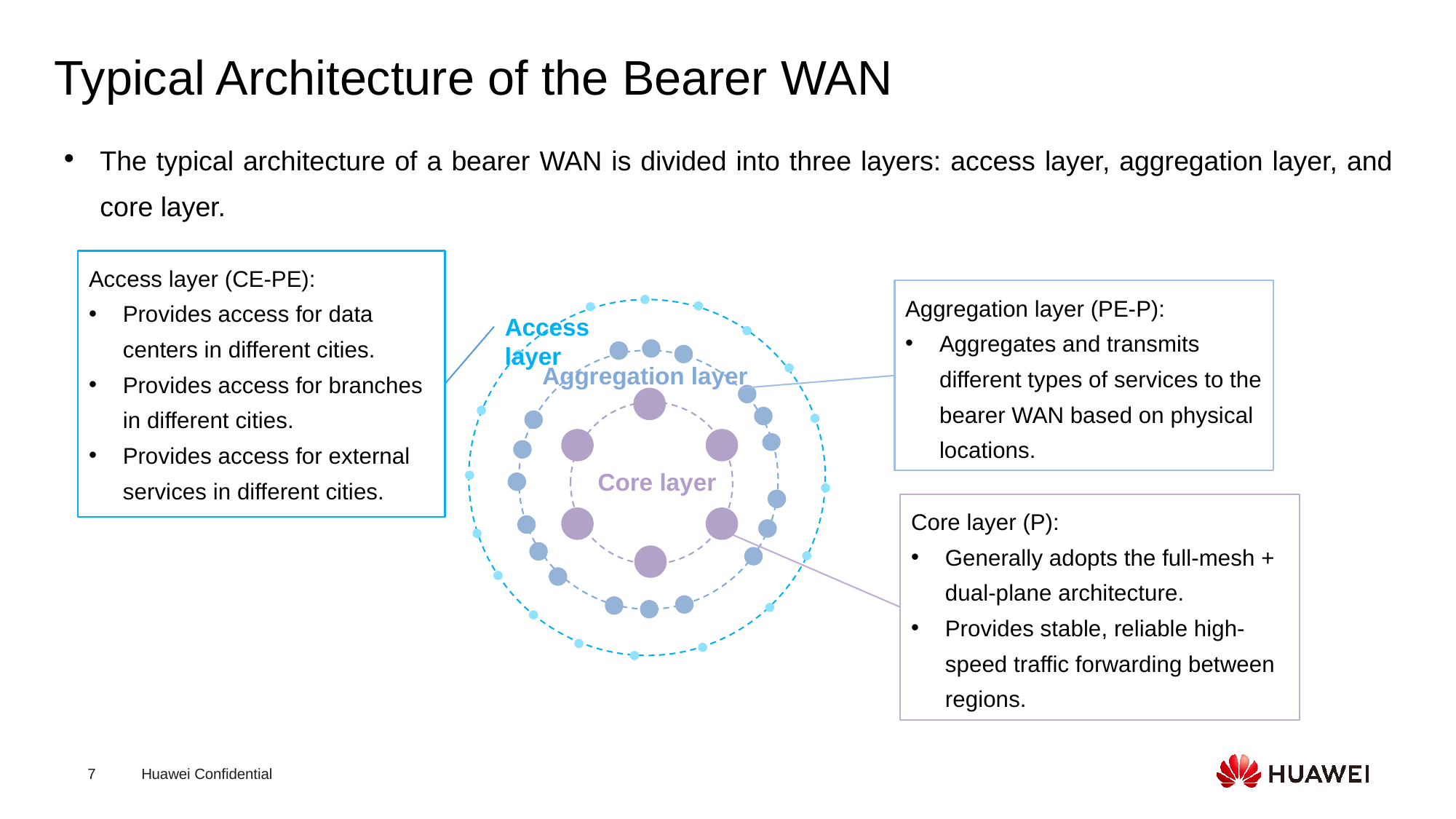

# Typical Architecture of the Bearer WAN
The typical architecture of a bearer WAN is divided into three layers: access layer, aggregation layer, and core layer.
Access layer (CE-PE):
Provides access for data centers in different cities.
Provides access for branches in different cities.
Provides access for external services in different cities.
Aggregation layer (PE-P):
Aggregates and transmits different types of services to the bearer WAN based on physical locations.

Access layer

Aggregation layer

Core layer

Core layer (P):
Generally adopts the full-mesh + dual-plane architecture.
Provides stable, reliable high-speed traffic forwarding between regions.